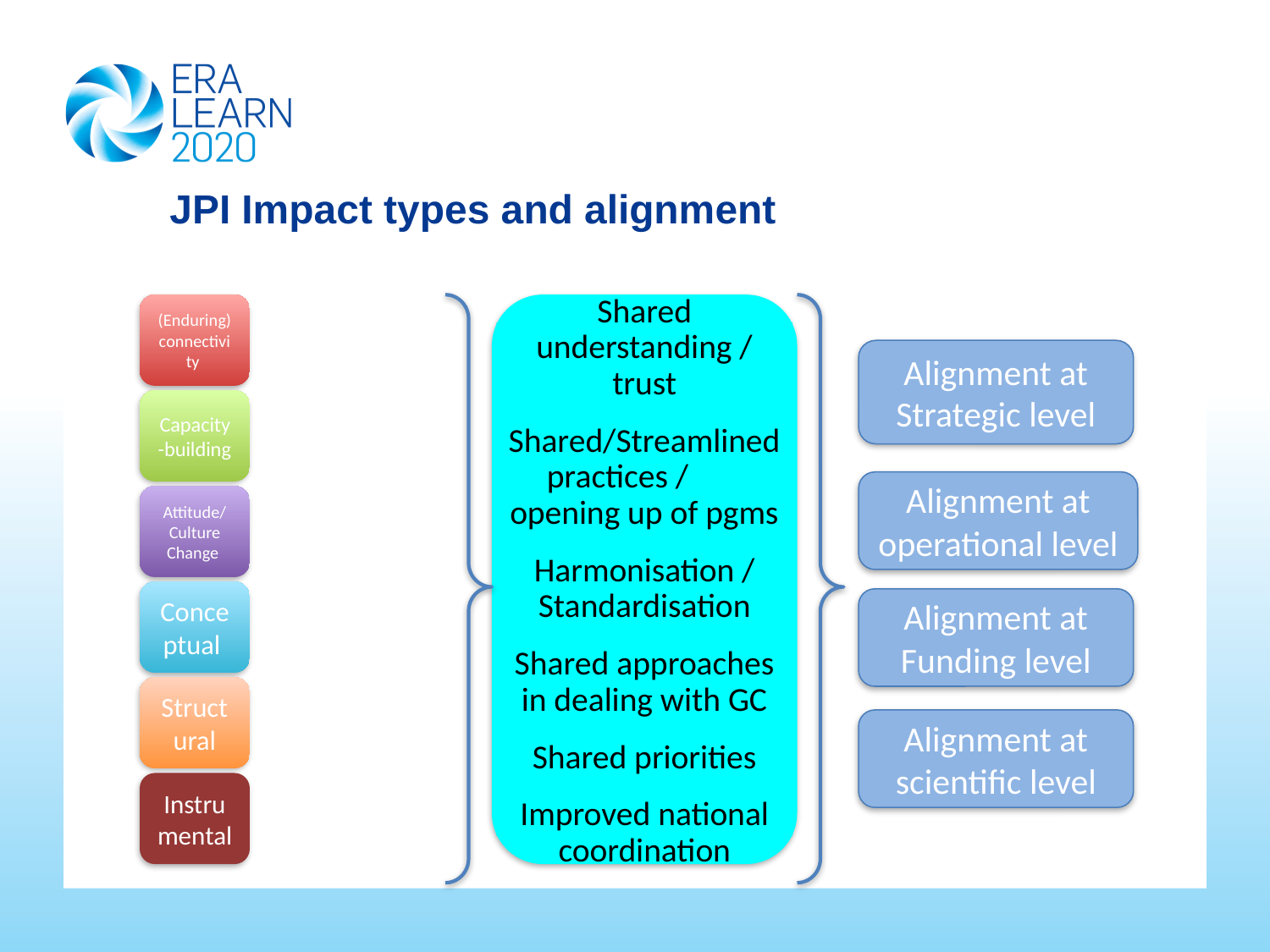

# JPI Impact types and alignment
(Enduring) connectivity
Capacity-building
Attitude/Culture Change
Conceptual
Structural
Instrumental

Shared understanding / trust
Shared/Streamlined practices /        opening up of pgms
Harmonisation / Standardisation
Shared approaches in dealing with GC
Shared priorities
Improved national coordination

Alignment at Strategic level
Alignment at operational level
Alignment at Funding level
Alignment at scientific level